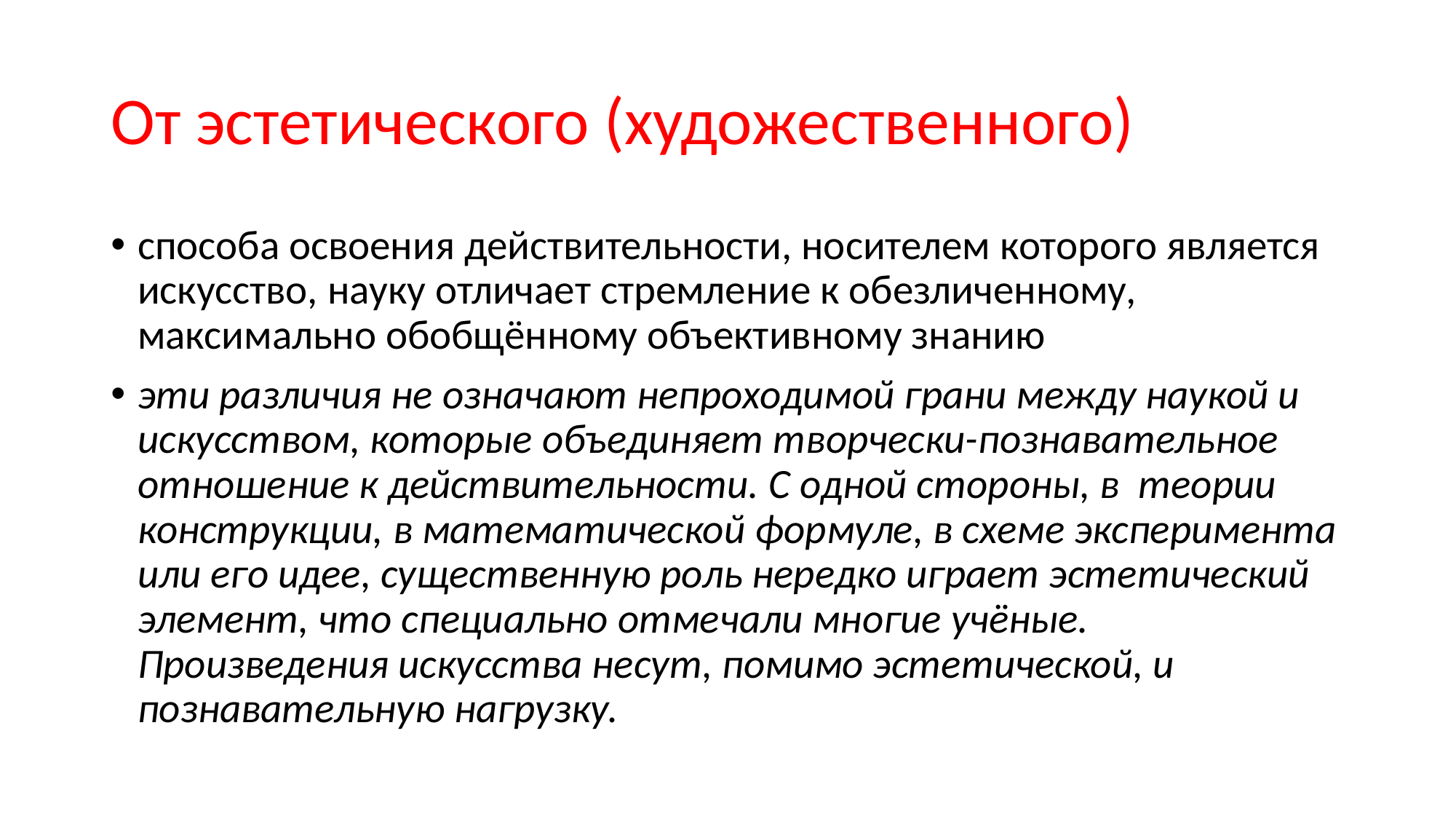

# От эстетического (художественного)
способа освоения действительности, носителем которого является искусство, науку отличает стремление к обезличенному, максимально обобщённому объективному знанию
эти различия не означают непроходимой грани между наукой и искусством, которые объединяет творчески-познавательное отношение к действительности. С одной стороны, в  теории конструкции, в математической формуле, в схеме эксперимента или его идее, существенную роль нередко играет эстетический элемент, что специально отмечали многие учёные. Произведения искусства несут, помимо эстетической, и познавательную нагрузку.